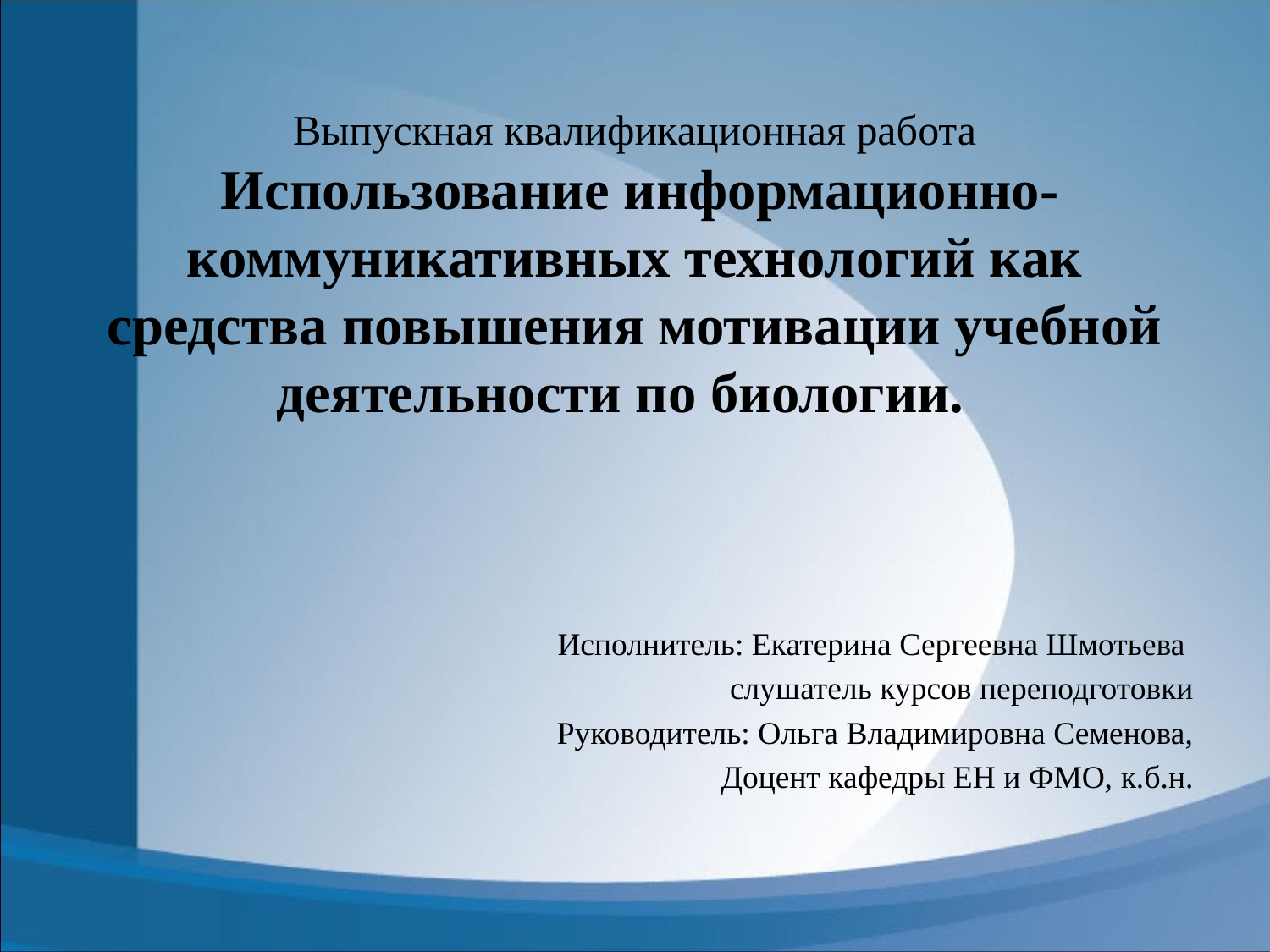

# Выпускная квалификационная работа Использование информационно-коммуникативных технологий как средства повышения мотивации учебной деятельности по биологии.

Исполнитель: Екатерина Сергеевна Шмотьева
слушатель курсов переподготовки
                           Руководитель: Ольга Владимировна Семенова,
                                                             Доцент кафедры ЕН и ФМО, к.б.н.